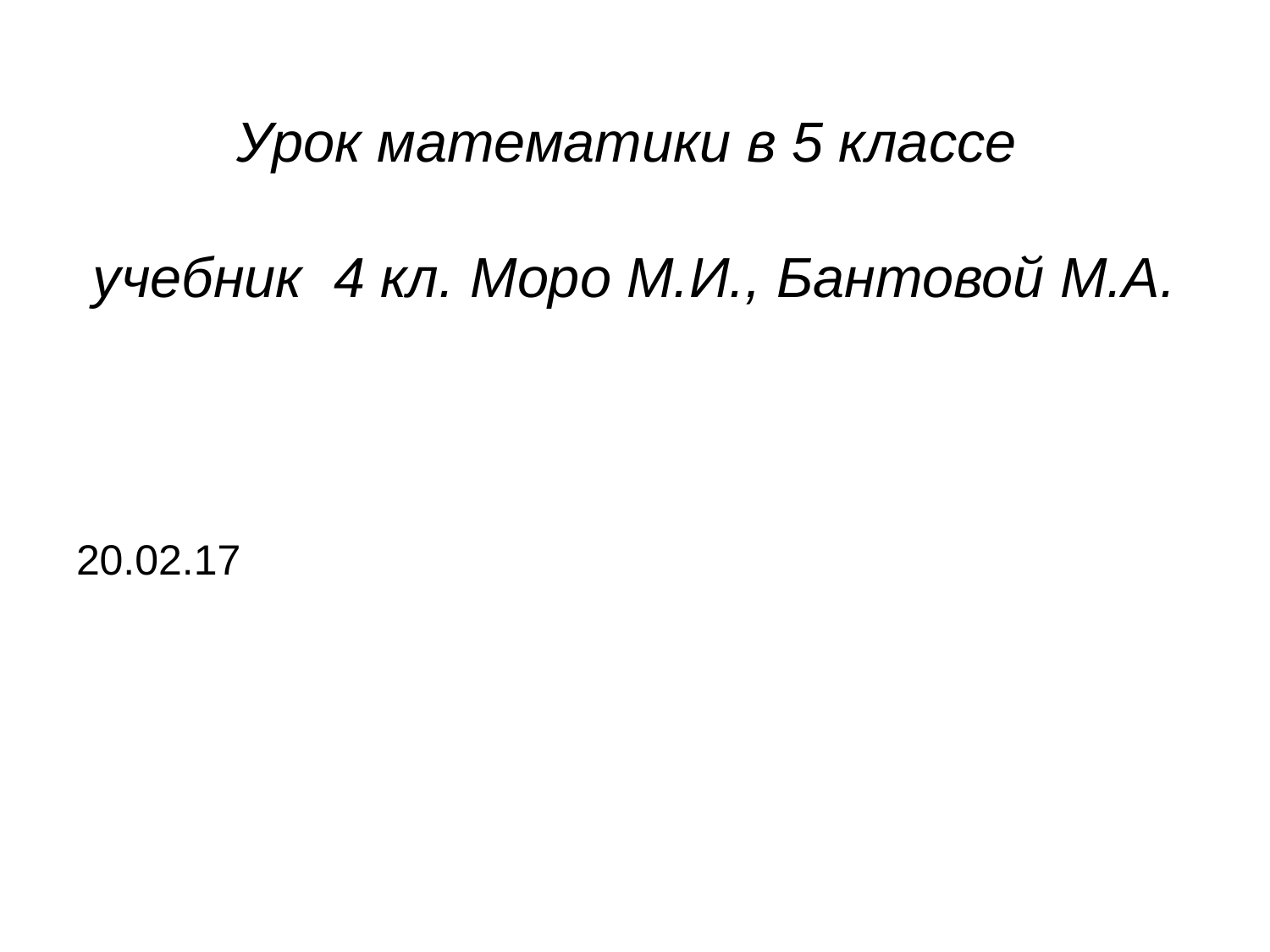

# Урок математики в 5 классе учебник  4 кл. Моро М.И., Бантовой М.А.
20.02.17